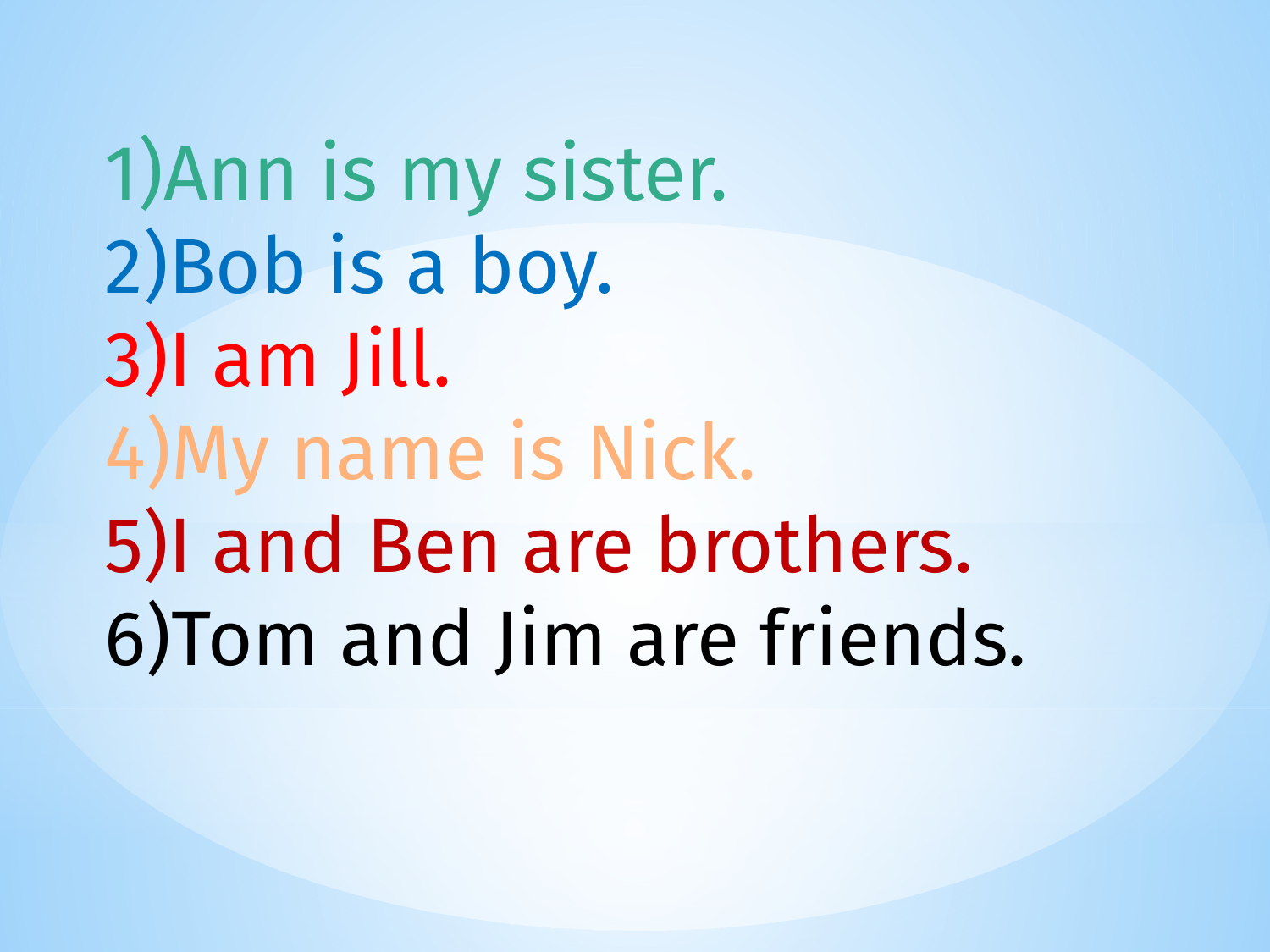

Ann is my sister.
Bob is a boy.
I am Jill.
My name is Nick.
I and Ben are brothers.
Tom and Jim are friends.